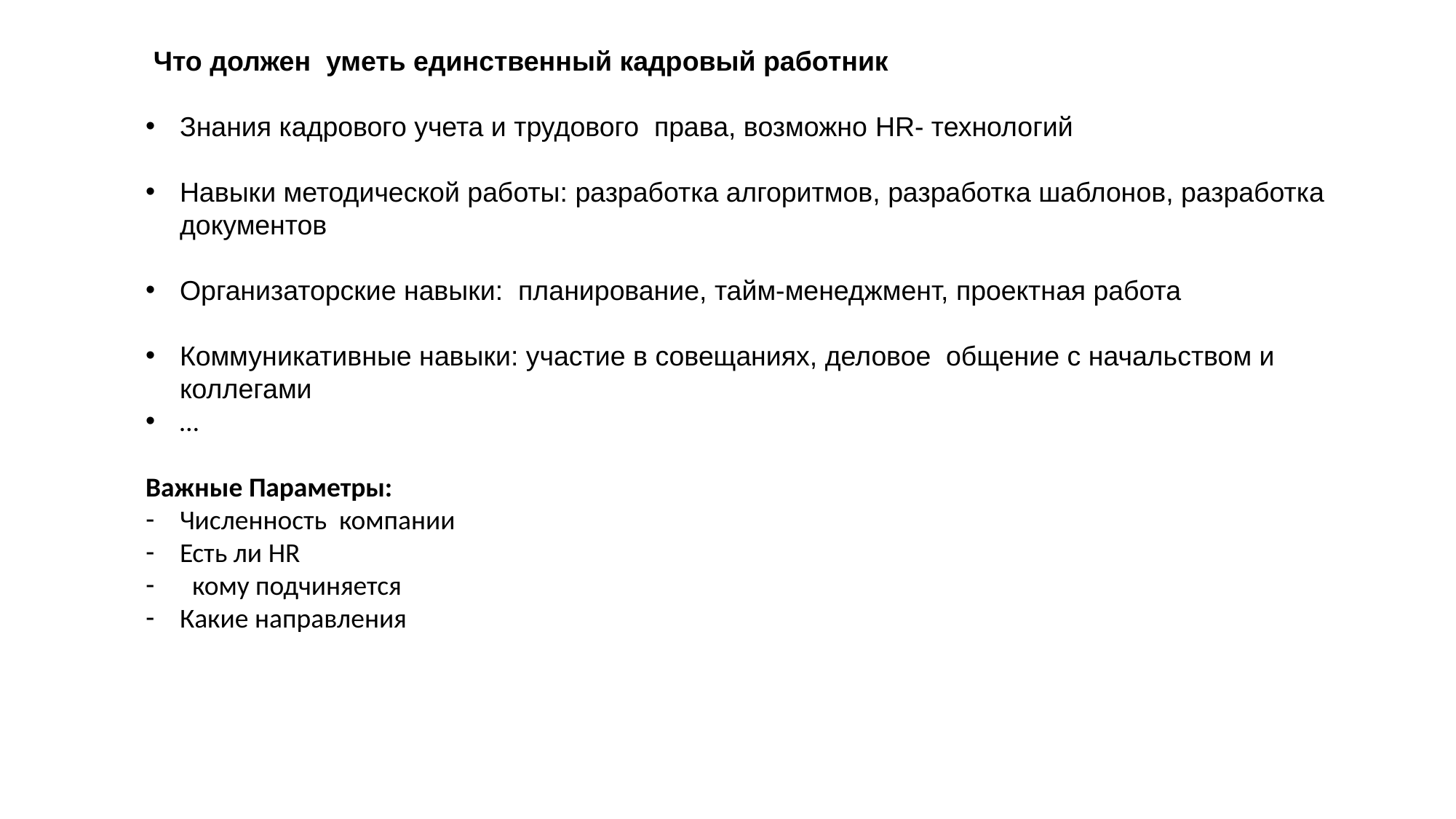

Что должен  уметь единственный кадровый работник

Знания кадрового учета и трудового  права, возможно HR- технологий

Навыки методической работы: разработка алгоритмов, разработка шаблонов, разработка документов

Организаторские навыки:  планирование, тайм-менеджмент, проектная работа

Коммуникативные навыки: участие в совещаниях, деловое  общение с начальством и коллегами
…
Важные Параметры:
Численность  компании
Есть ли HR
  кому подчиняется
Какие направления
Дипломы